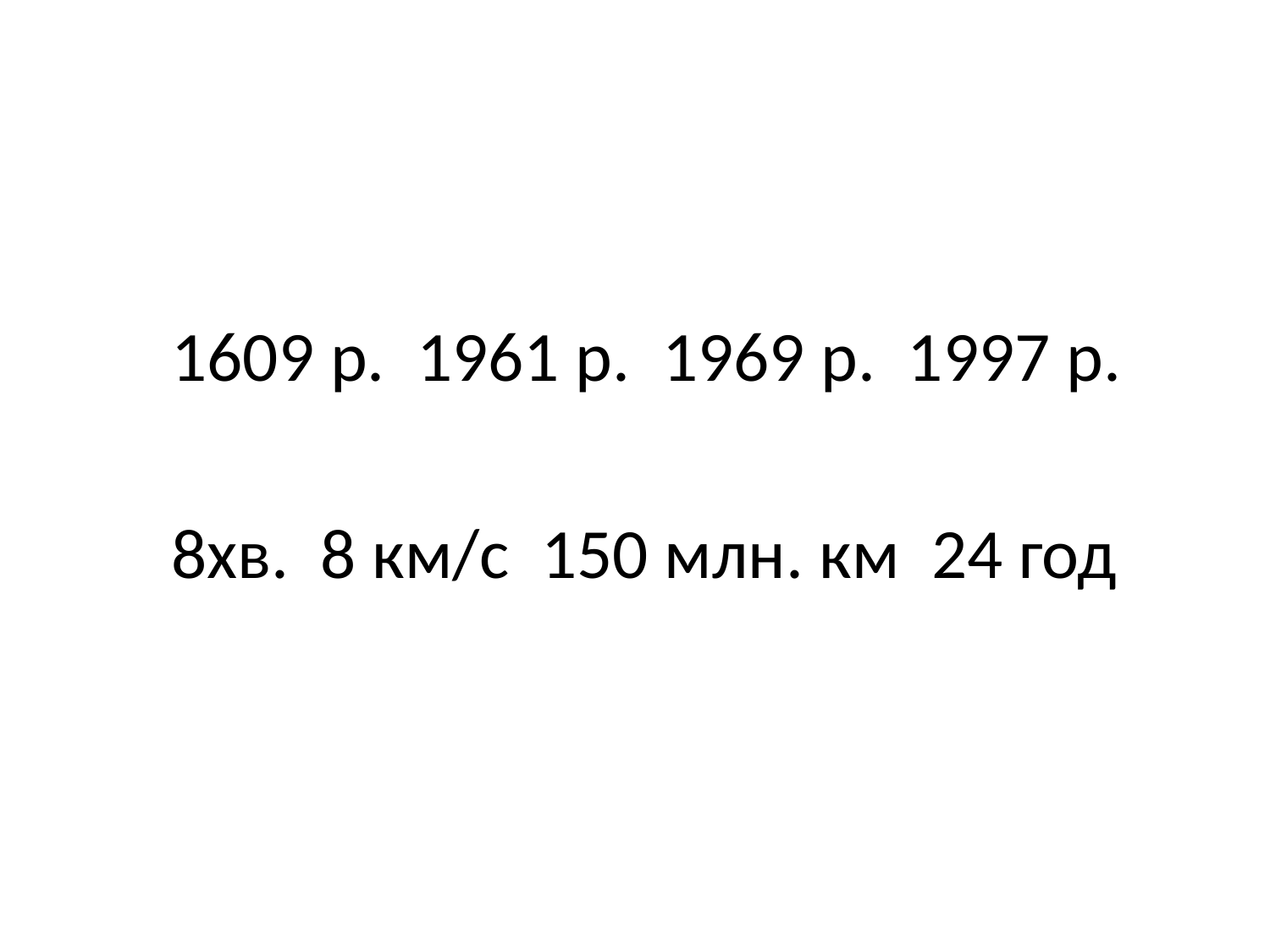

#

      1609 р.  1961 р.  1969 р.  1997 р.

      8хв.  8 км/с  150 млн. км  24 год